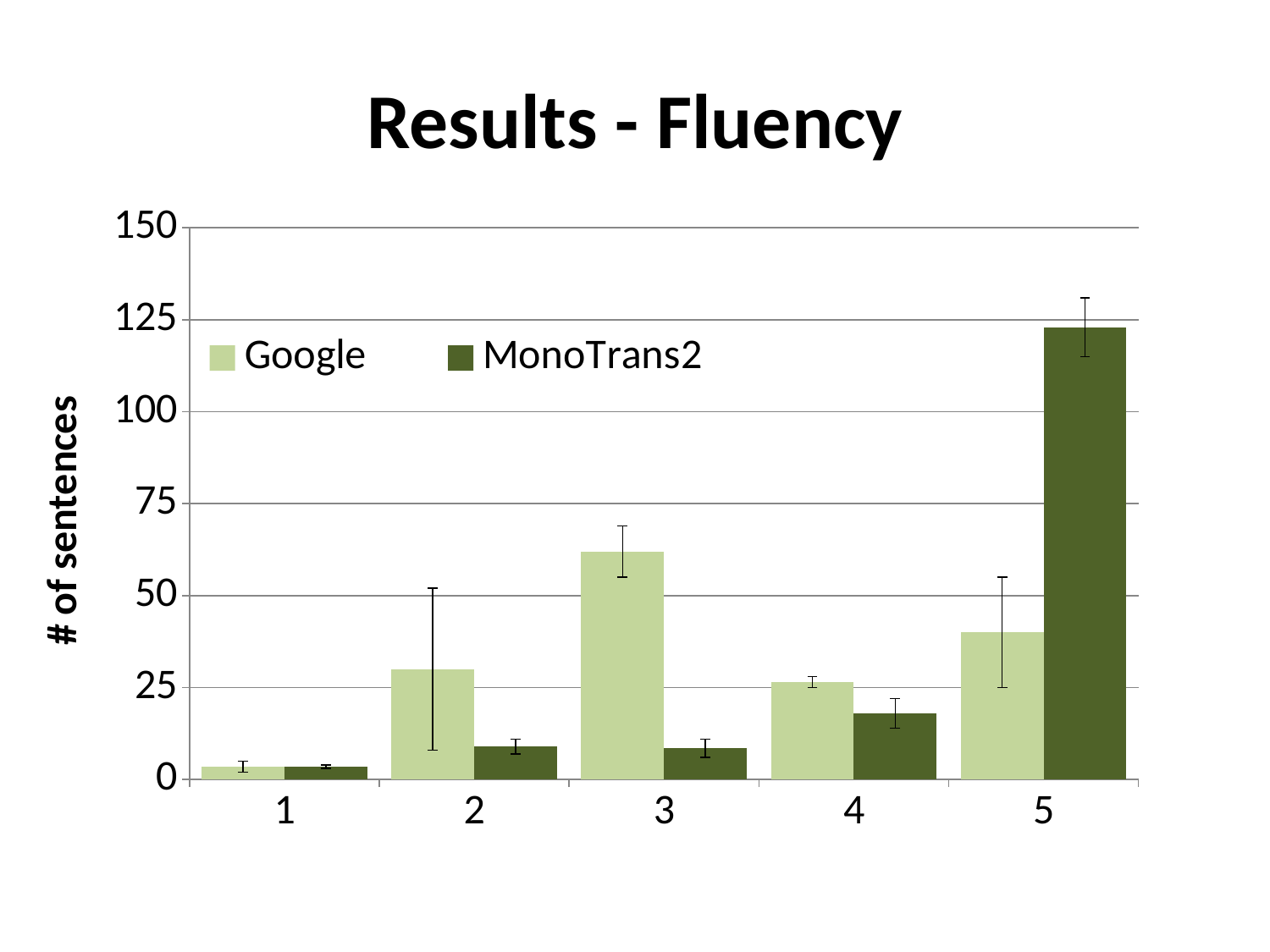

# Results - Fluency

### Chart

| Category | Google | MonoTrans2 |
|---|---|---|